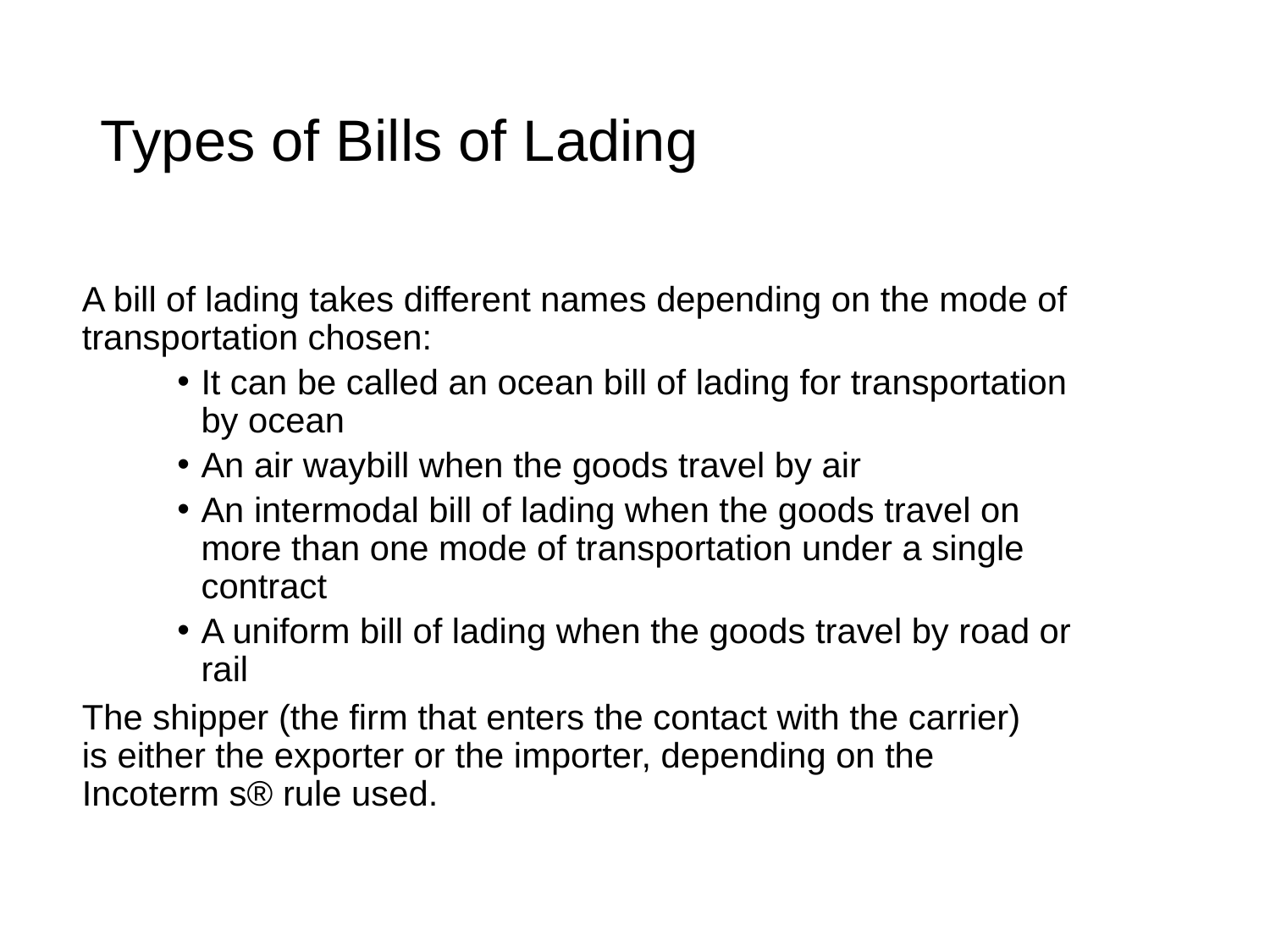

# Types of Bills of Lading
A bill of lading takes different names depending on the mode of transportation chosen:
It can be called an ocean bill of lading for transportation by ocean
An air waybill when the goods travel by air
An intermodal bill of lading when the goods travel on more than one mode of transportation under a single contract
A uniform bill of lading when the goods travel by road or rail
The shipper (the firm that enters the contact with the carrier)
is either the exporter or the importer, depending on the Incoterm s® rule used.